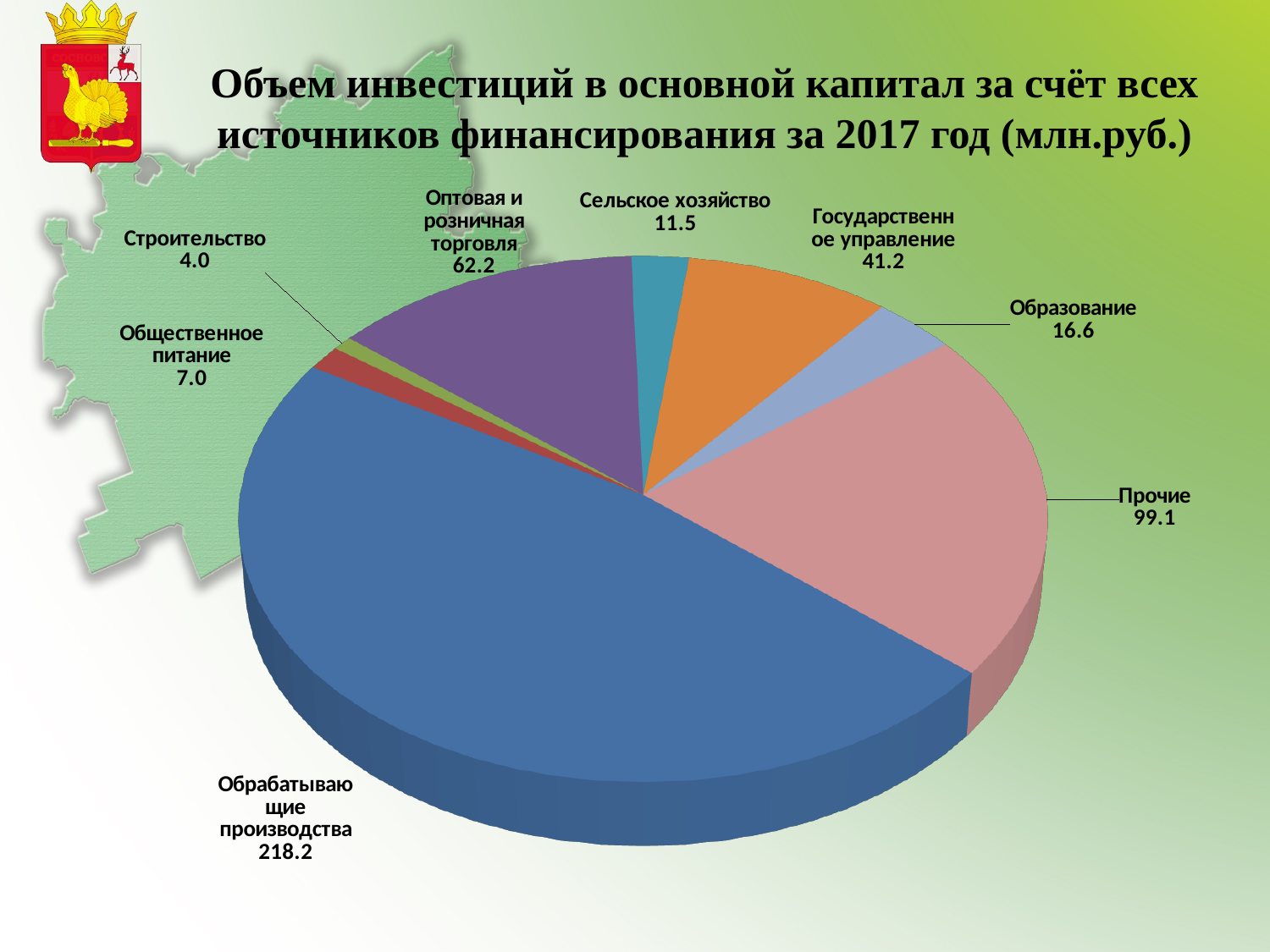

Объем инвестиций в основной капитал за счёт всех источников финансирования за 2017 год (млн.руб.)

[unsupported chart]